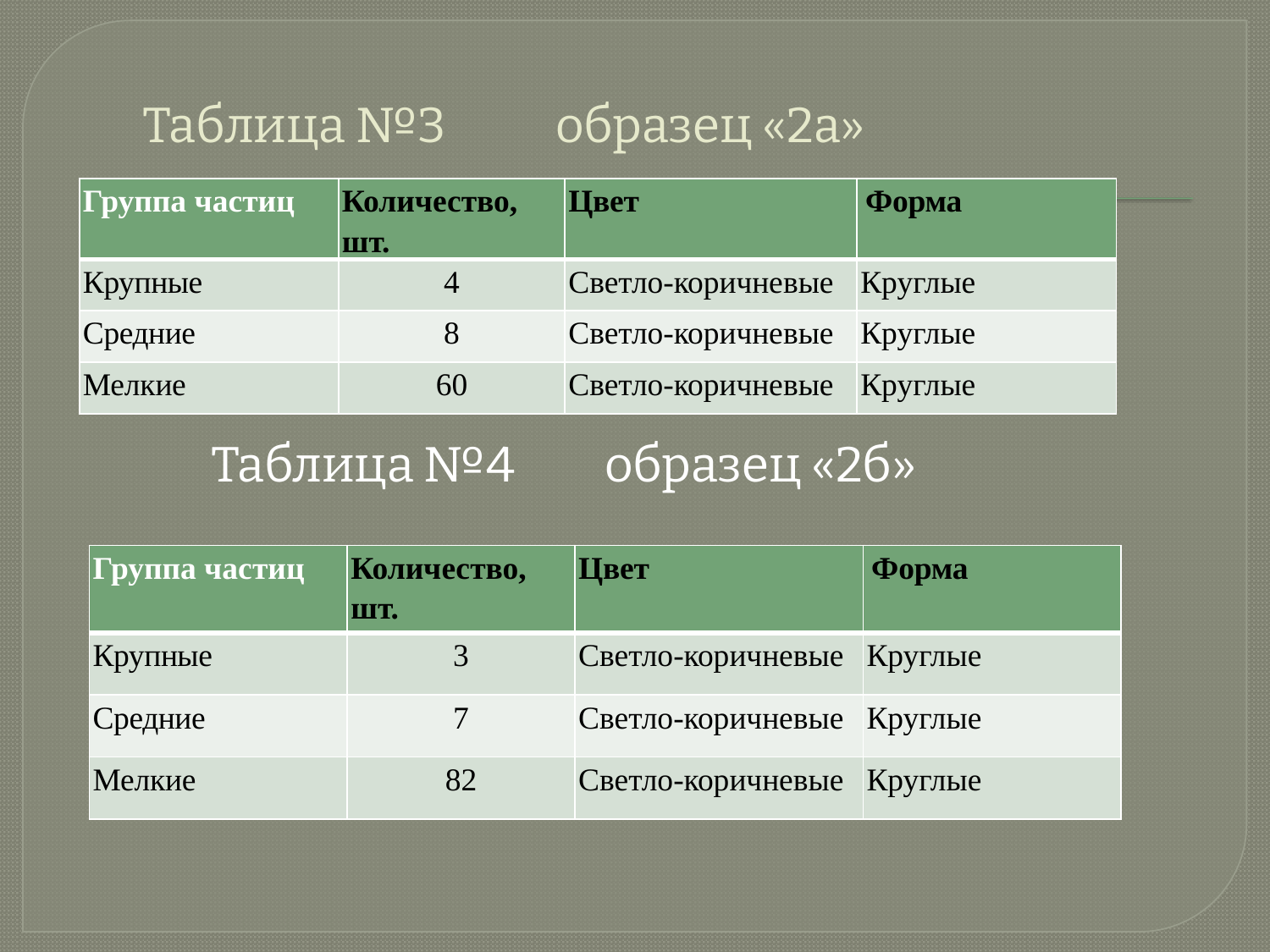

# Таблица №3           образец «2а»
| Группа частиц | Количество, шт. | Цвет | Форма |
| --- | --- | --- | --- |
| Крупные | 4 | Светло-коричневые | Круглые |
| Средние | 8 | Светло-коричневые | Круглые |
| Мелкие | 60 | Светло-коричневые | Круглые |
Таблица №4         образец «2б»
| Группа частиц | Количество, шт. | Цвет | Форма |
| --- | --- | --- | --- |
| Крупные | 3 | Светло-коричневые | Круглые |
| Средние | 7 | Светло-коричневые | Круглые |
| Мелкие | 82 | Светло-коричневые | Круглые |